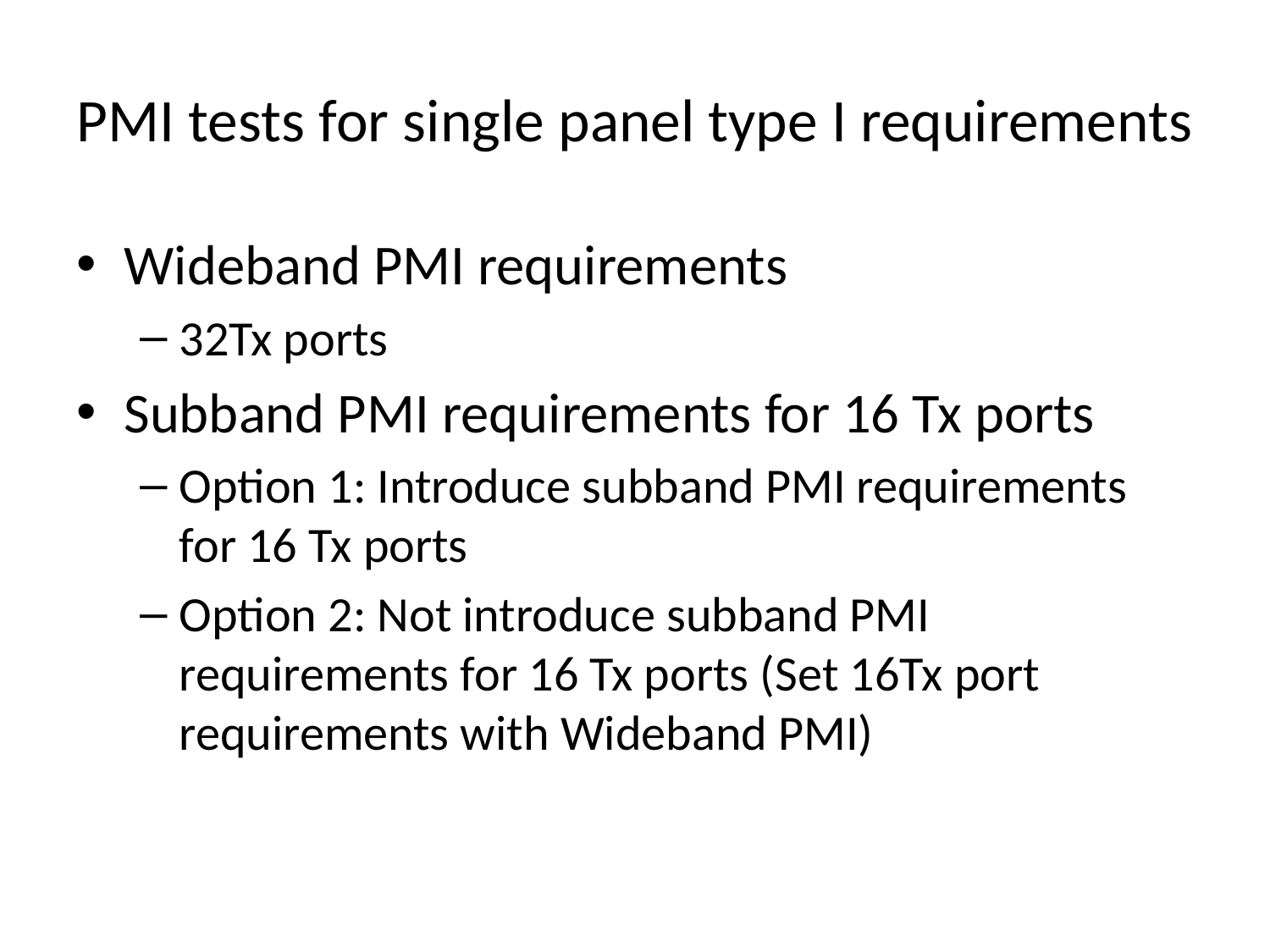

# PMI tests for single panel type I requirements
Wideband PMI requirements
32Tx ports
Subband PMI requirements for 16 Tx ports
Option 1: Introduce subband PMI requirements for 16 Tx ports
Option 2: Not introduce subband PMI requirements for 16 Tx ports (Set 16Tx port requirements with Wideband PMI)